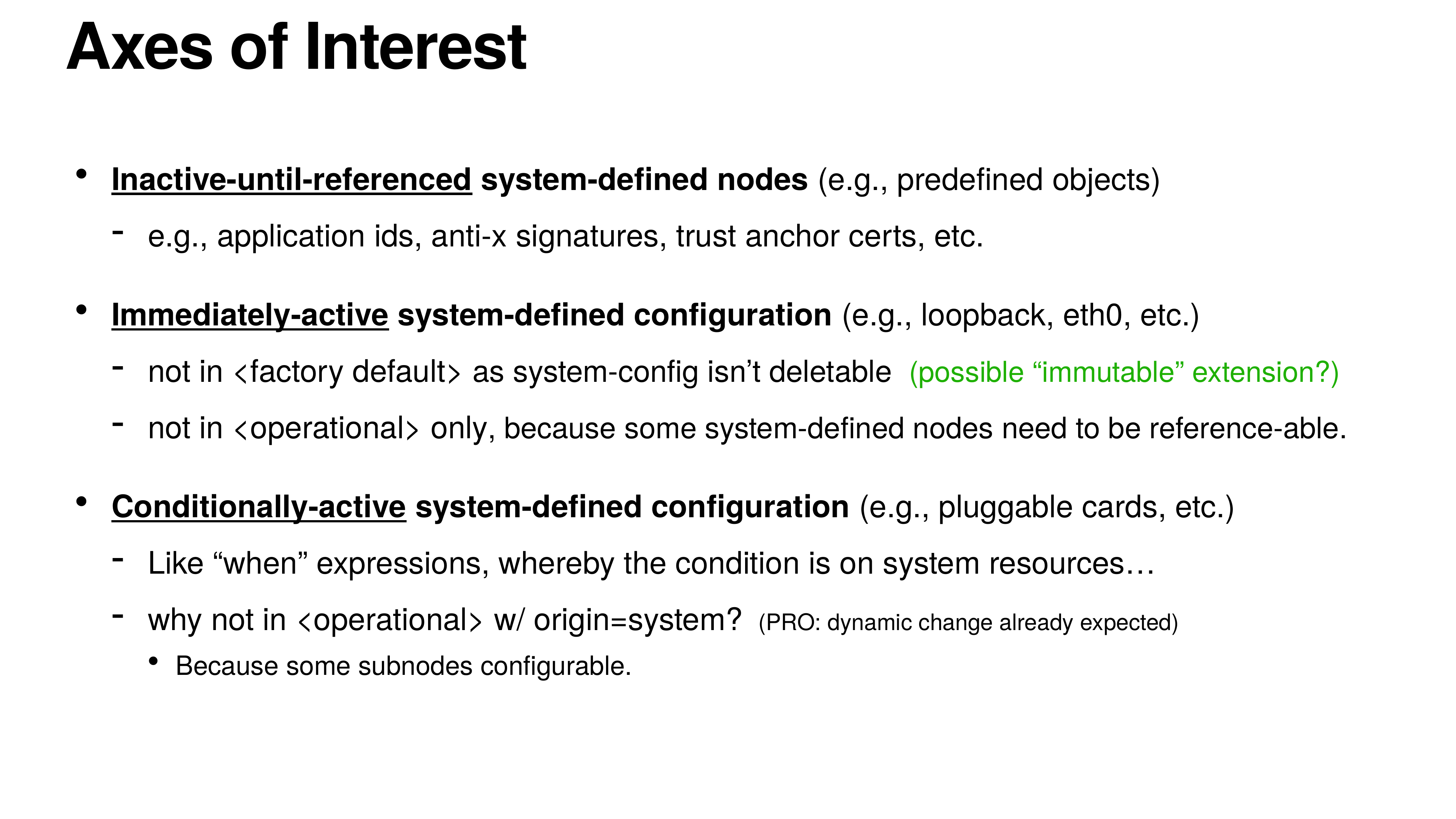

# Axes of Interest
Inactive-until-referenced system-defined nodes (e.g., predefined objects)
e.g., application ids, anti-x signatures, trust anchor certs, etc.

Immediately-active system-defined configuration (e.g., loopback, eth0, etc.)
not in <factory default> as system-config isn’t deletable  (possible “immutable” extension?)
not in <operational> only, because some system-defined nodes need to be reference-able.

Conditionally-active system-defined configuration (e.g., pluggable cards, etc.)
Like “when” expressions, whereby the condition is on system resources…
why not in <operational> w/ origin=system?  (PRO: dynamic change already expected)
Because some subnodes configurable.
4